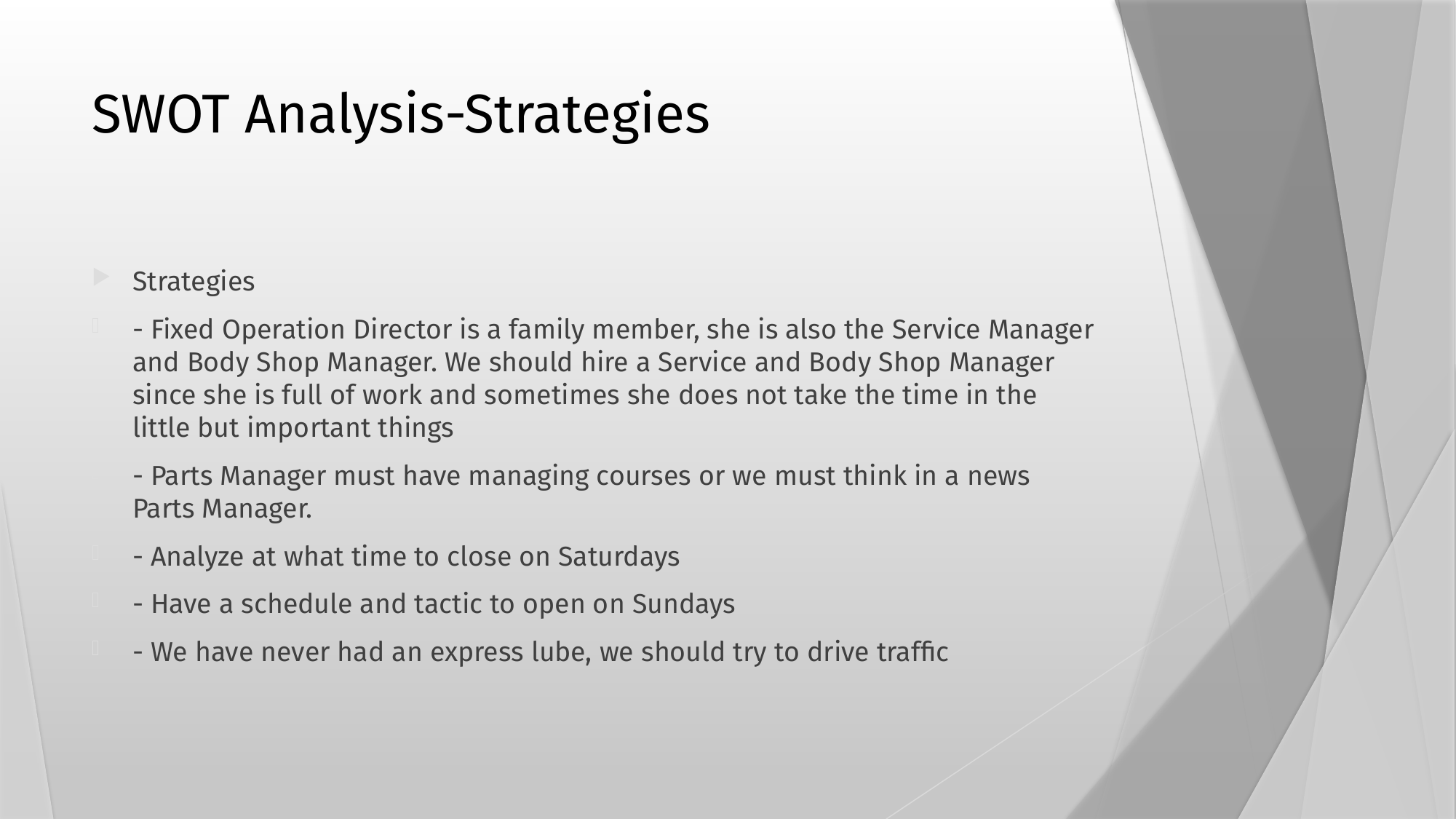

# SWOT Analysis-Strategies
Strategies
- Fixed Operation Director is a family member, she is also the Service Manager and Body Shop Manager. We should hire a Service and Body Shop Manager since she is full of work and sometimes she does not take the time in the little but important things
- Parts Manager must have managing courses or we must think in a news Parts Manager.
- Analyze at what time to close on Saturdays
- Have a schedule and tactic to open on Sundays
- We have never had an express lube, we should try to drive traffic